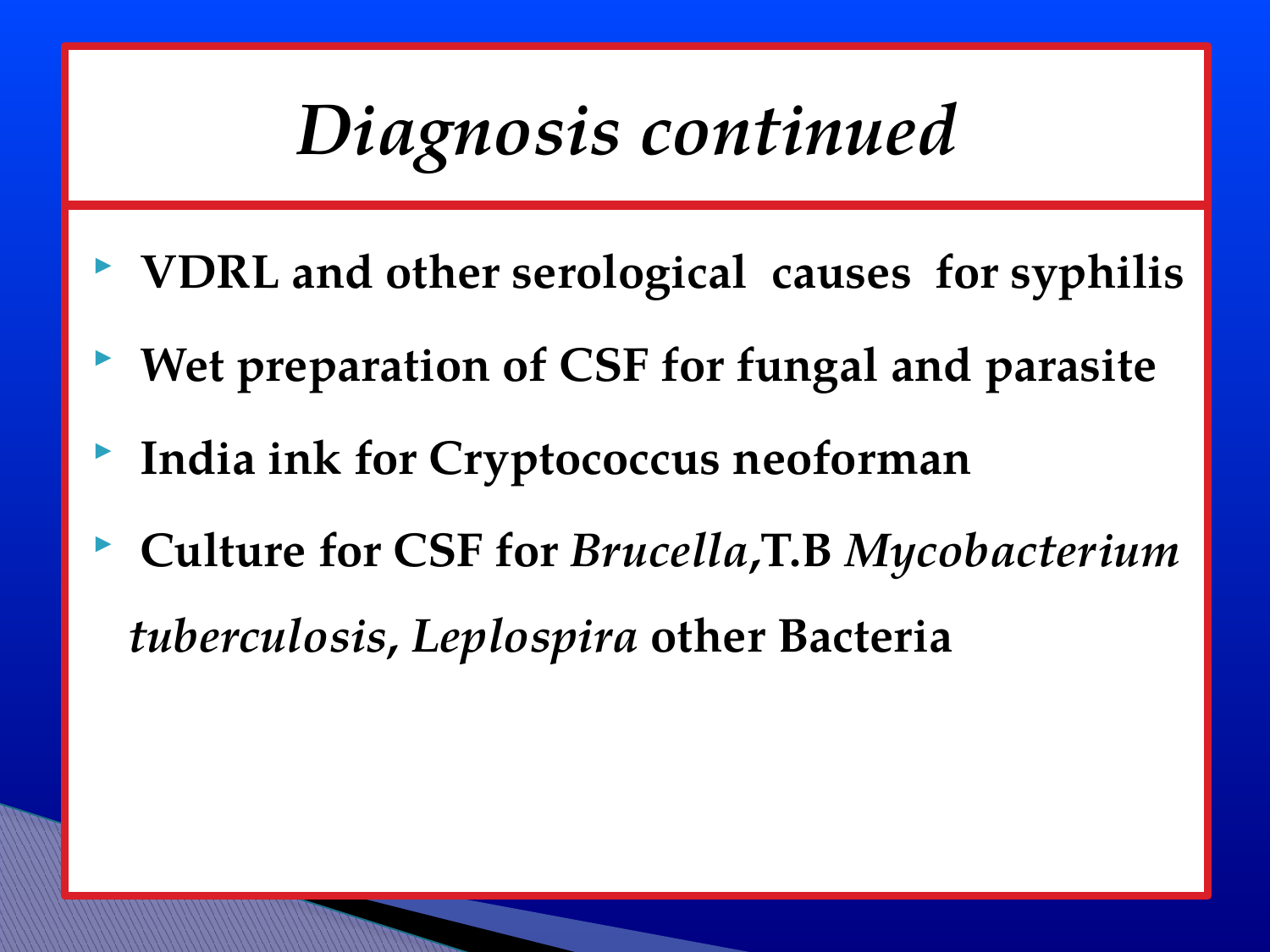

# Diagnosis continued
 VDRL and other serological  causes  for syphilis
 Wet preparation of CSF for fungal and parasite
 India ink for Cryptococcus neoforman
 Culture for CSF for Brucella,T.B Mycobacterium tuberculosis, Leplospira other Bacteria